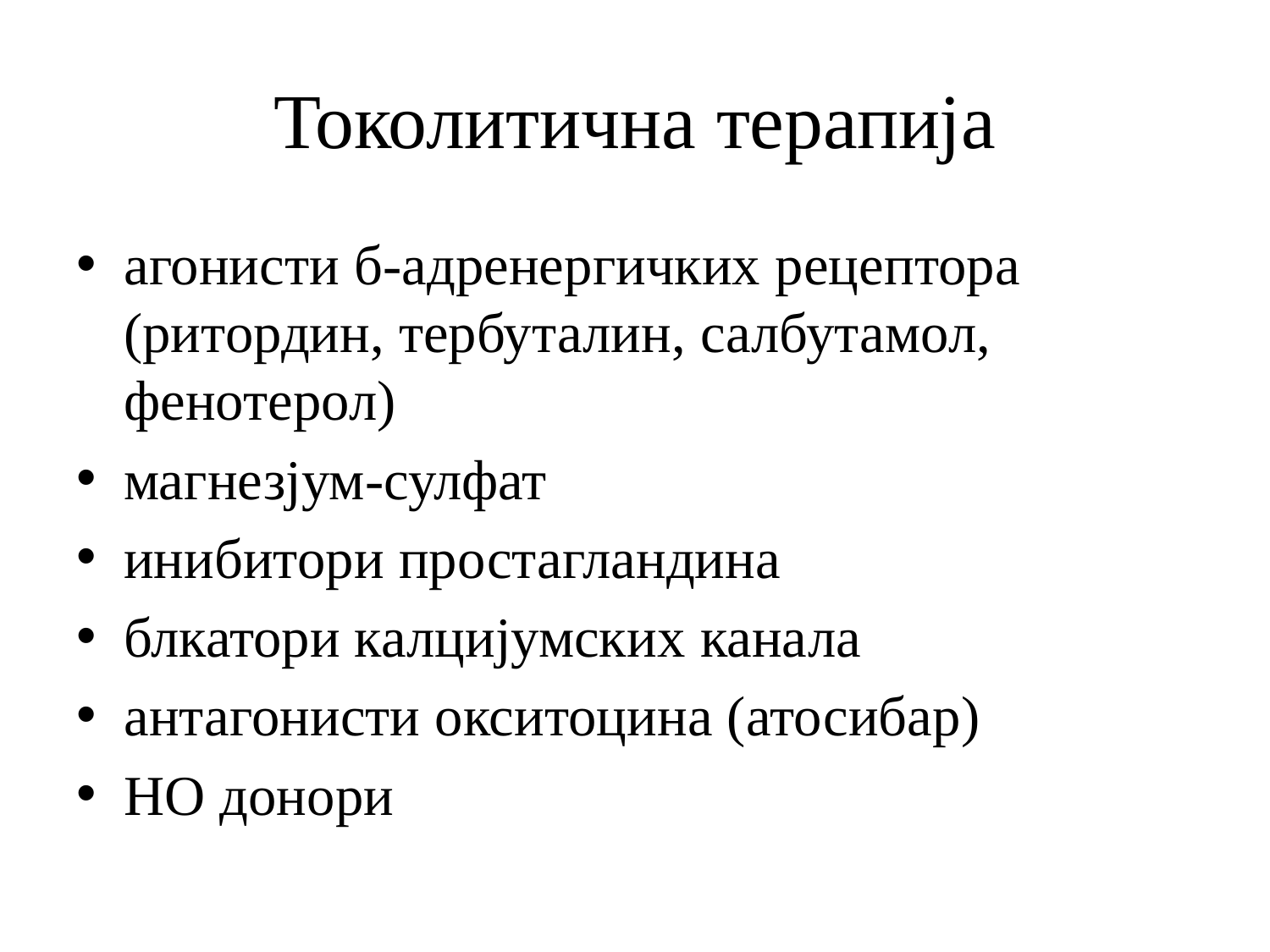

# Токолитична терапија
агонисти б-адренергичких рецептора (ритордин, тербуталин, салбутамол, фенотерол)
магнезјум-сулфат
инибитори простагландина
блкатори калцијумских канала
антагонисти окситоцина (атосибар)
НО донори